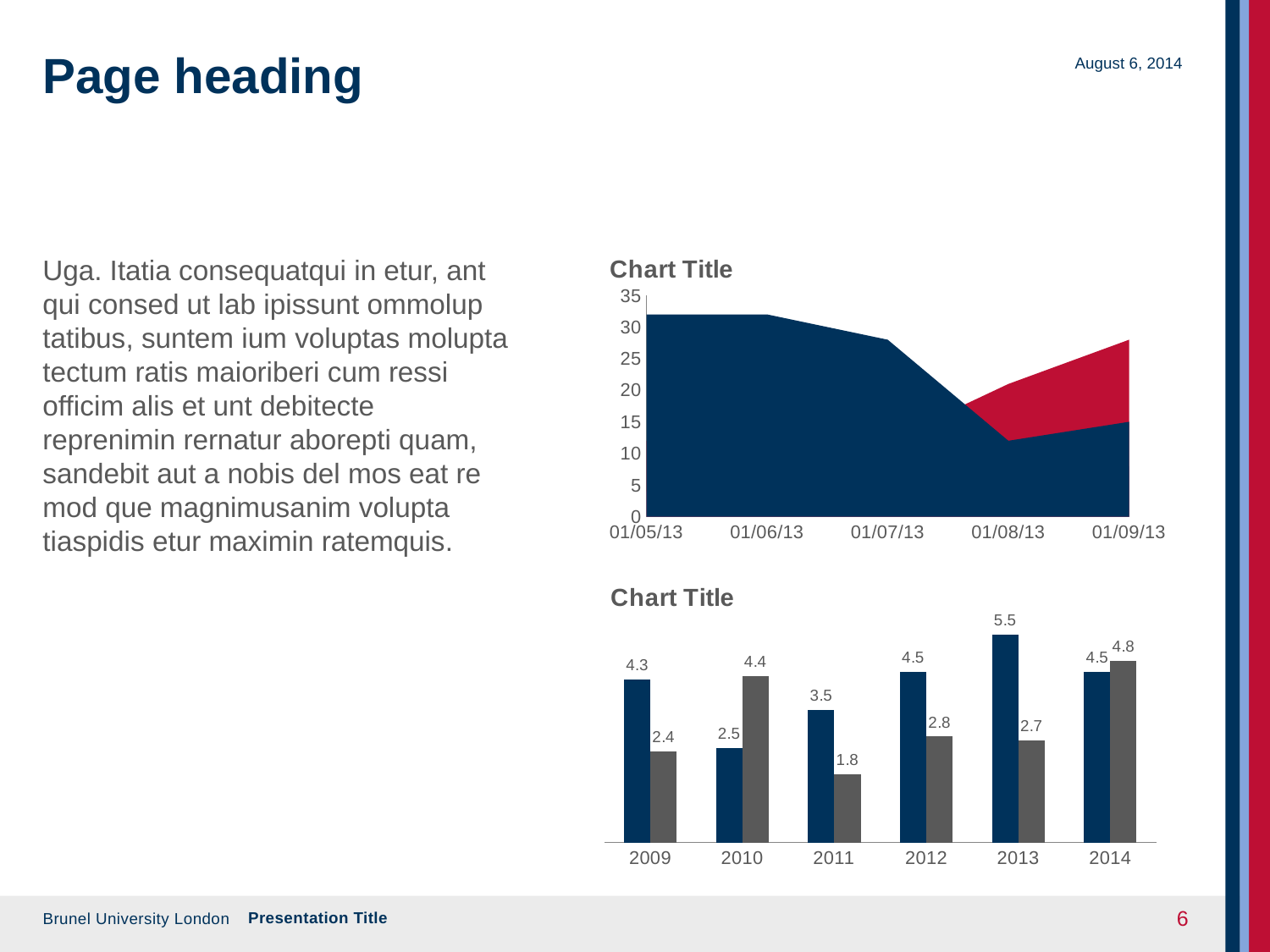

# Page heading
August 6, 2014
Uga. Itatia consequatqui in etur, ant qui consed ut lab ipissunt ommolup tatibus, suntem ium voluptas molupta tectum ratis maioriberi cum ressi officim alis et unt debitecte reprenimin rernatur aborepti quam, sandebit aut a nobis del mos eat re mod que magnimusanim volupta tiaspidis etur maximin ratemquis.

### Chart:

| Category | Series A | Series B | Series C |
|---|---|---|---|
| 41395.0 | 32.0 | 12.0 | 4.0 |
| 41426.0 | 32.0 | 12.0 | 5.0 |
| 41456.0 | 28.0 | 12.0 | 6.0 |
| 41487.0 | 12.0 | 21.0 | 2.0 |
| 41518.0 | 15.0 | 28.0 | 8.0 |

### Chart:

| Category | Series 1 | Series 2 |
|---|---|---|
| 2009.0 | 4.3 | 2.4 |
| 2010.0 | 2.5 | 4.4 |
| 2011.0 | 3.5 | 1.8 |
| 2012.0 | 4.5 | 2.8 |
| 2013.0 | 5.5 | 2.7 |
| 2014.0 | 4.5 | 4.8 |
Presentation Title
6